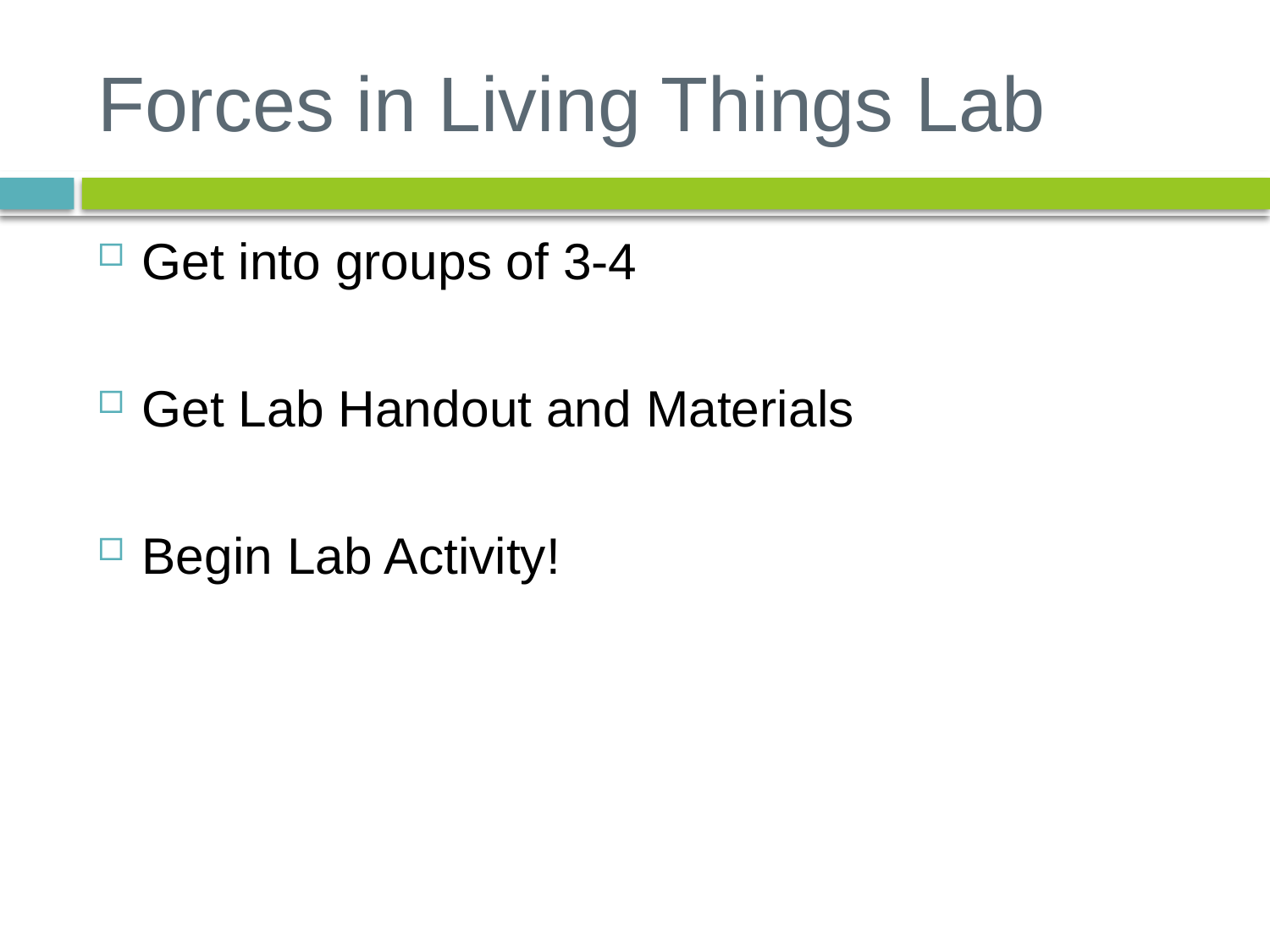

# Forces in Living Things Lab
Get into groups of 3-4

Get Lab Handout and Materials

Begin Lab Activity!